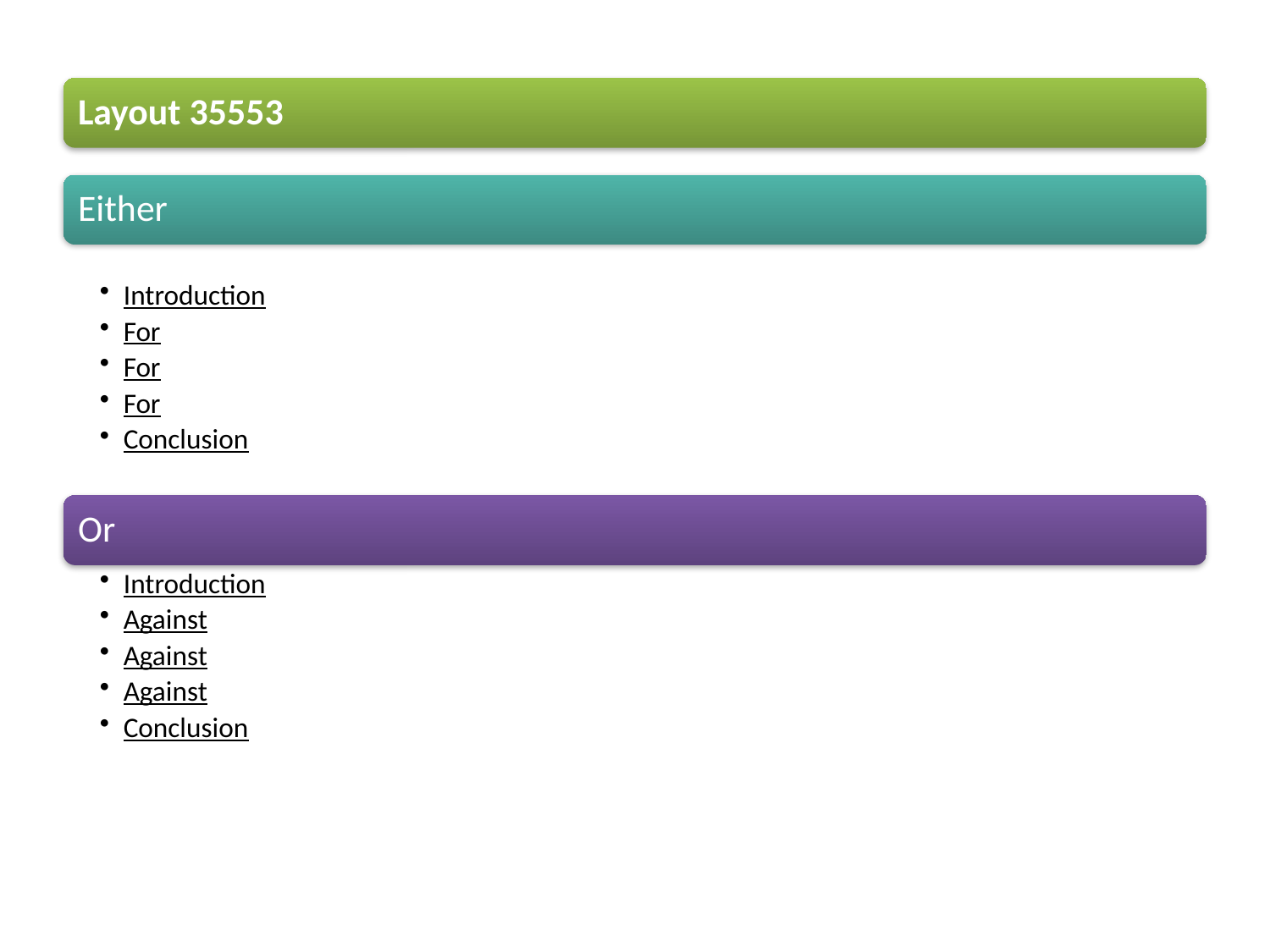

Layout 35553

Introduction
For
For
For
Conclusion

Introduction
Against
Against
Against
Conclusion
Either
Or